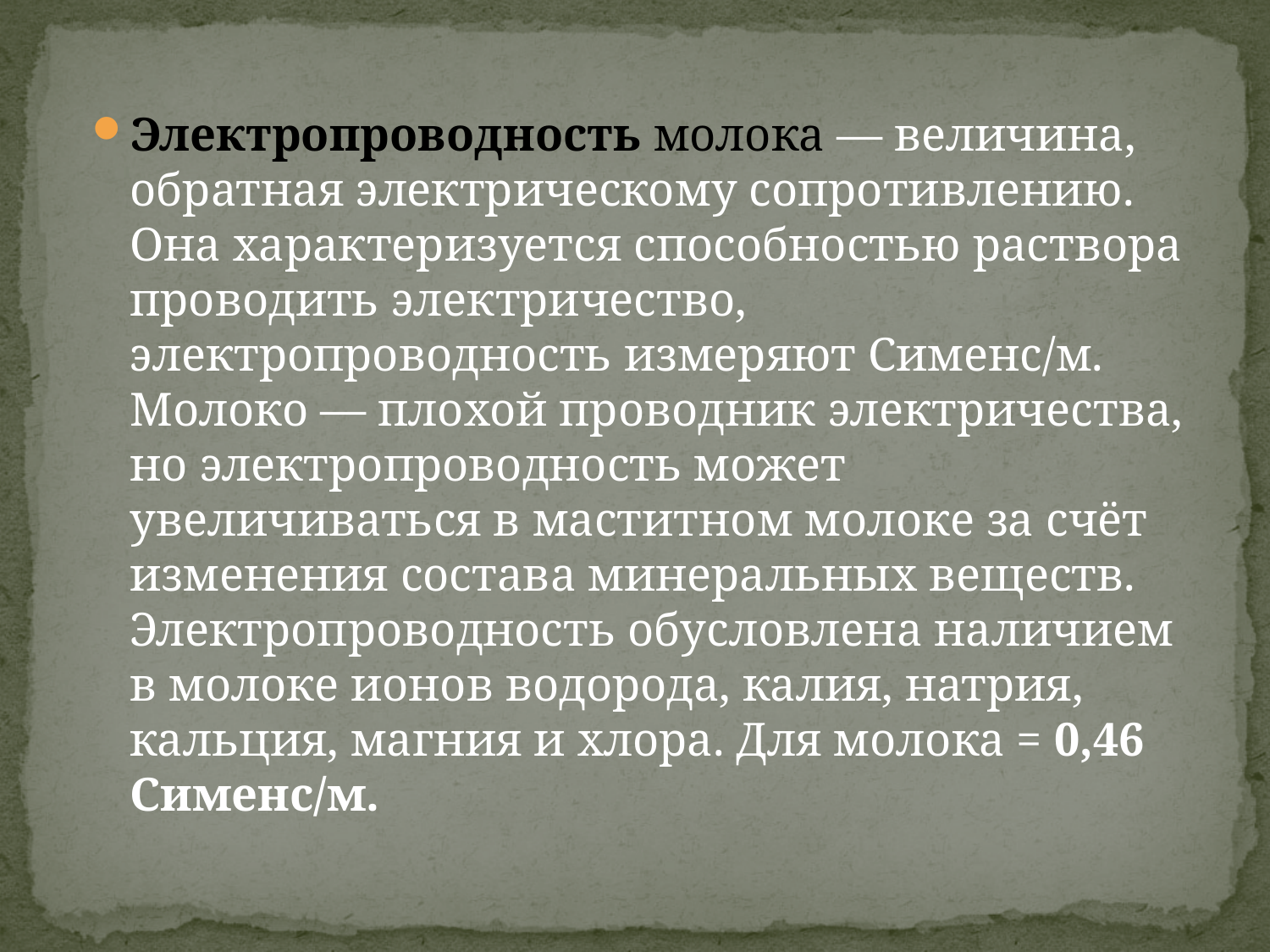

Электропроводность молока — величина, обратная электрическому сопротивлению. Она характеризуется способностью раствора проводить электричество, электропроводность измеряют Сименс/м. Молоко — плохой проводник электричества, но электропроводность может увеличиваться в маститном молоке за счёт изменения состава минеральных веществ. Электропроводность обусловлена наличием в молоке ионов водорода, калия, натрия, кальция, магния и хлора. Для молока = 0,46 Сименс/м.